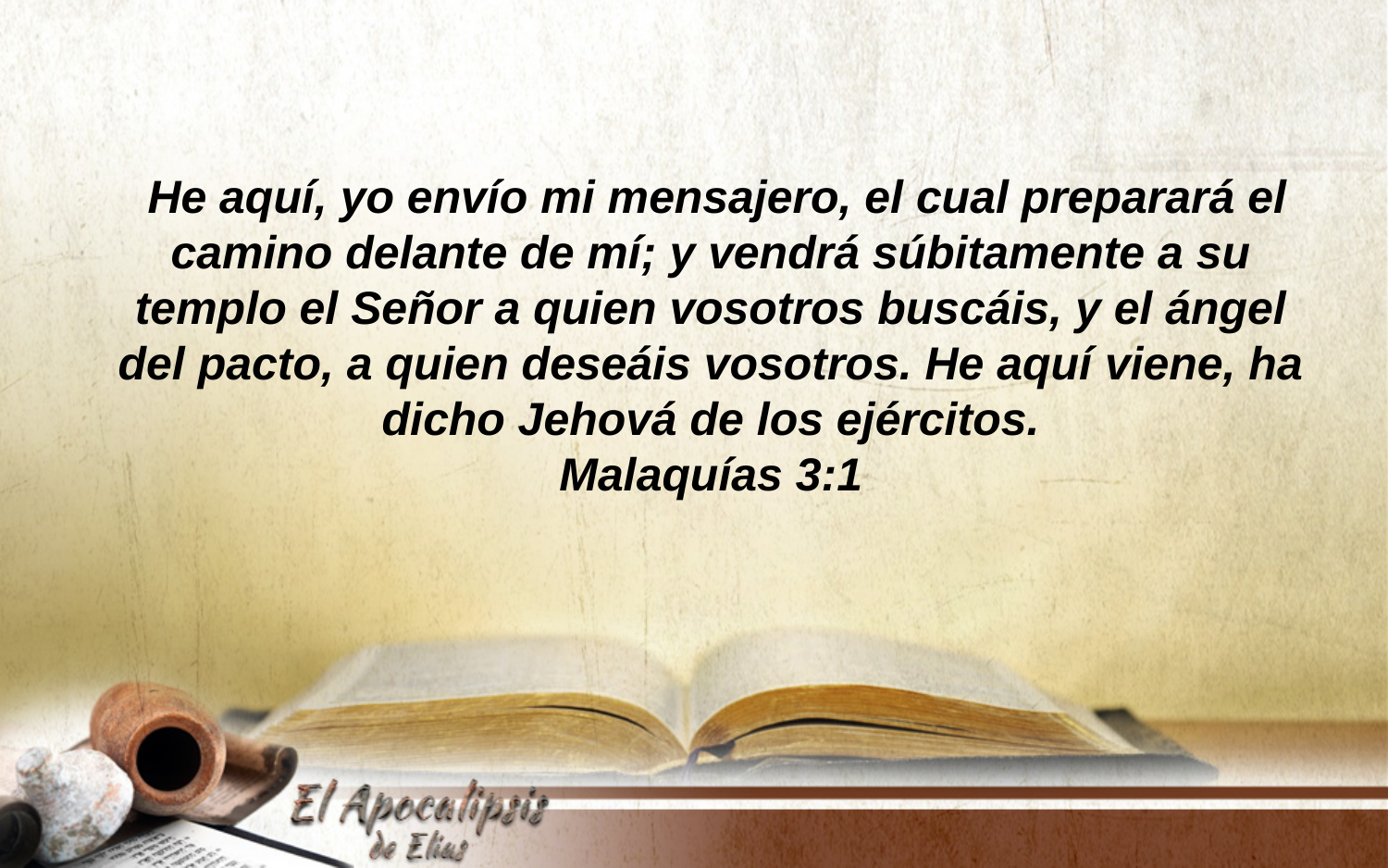

He aquí, yo envío mi mensajero, el cual preparará el camino delante de mí; y vendrá súbitamente a su templo el Señor a quien vosotros buscáis, y el ángel del pacto, a quien deseáis vosotros. He aquí viene, ha dicho Jehová de los ejércitos.
Malaquías 3:1